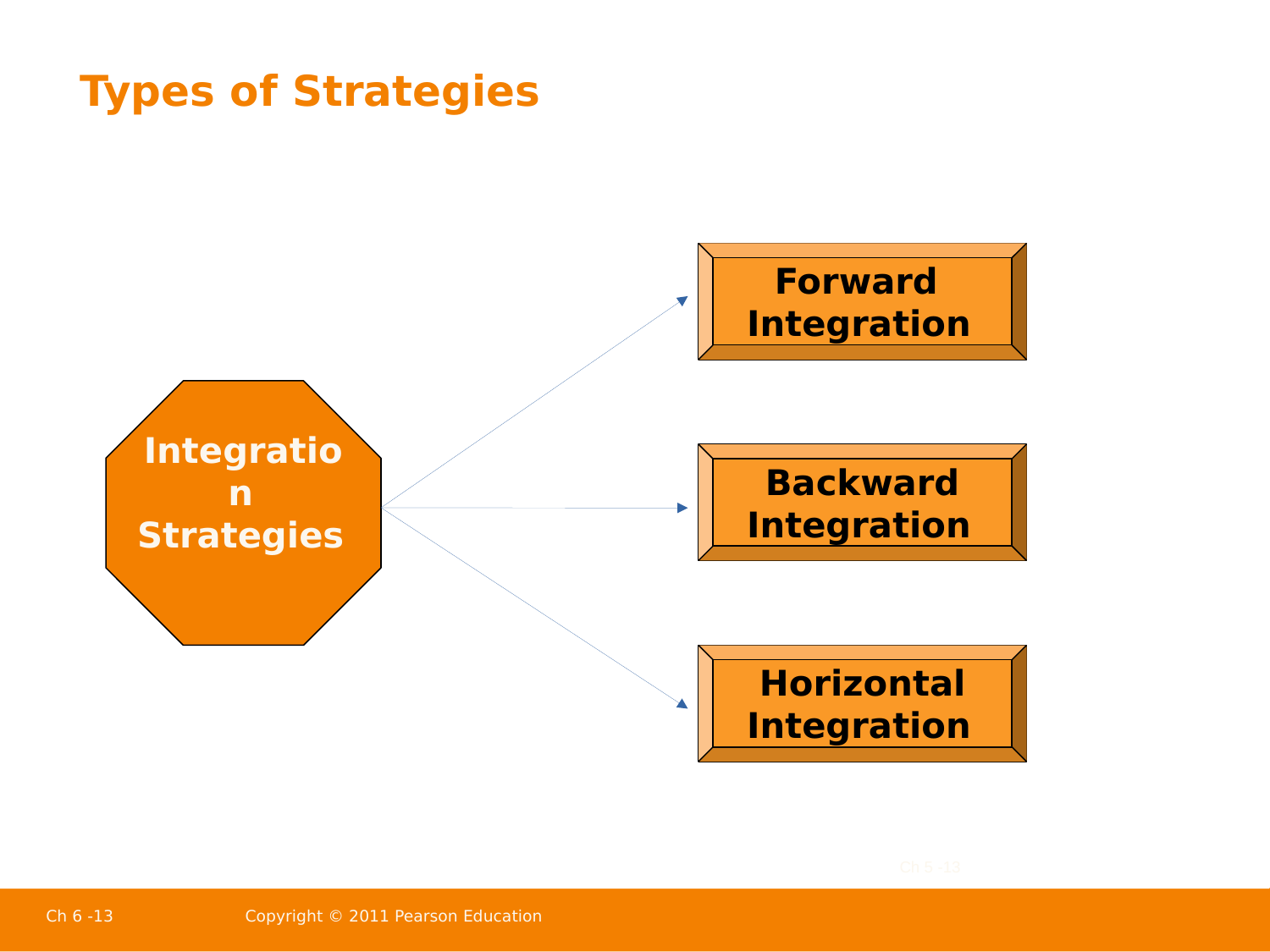

Types of Strategies

Forward
Integration

Integration
Strategies

Backward
Integration

Horizontal
Integration

Ch 5 -13
Ch 6 -13
Copyright © 2011 Pearson Education